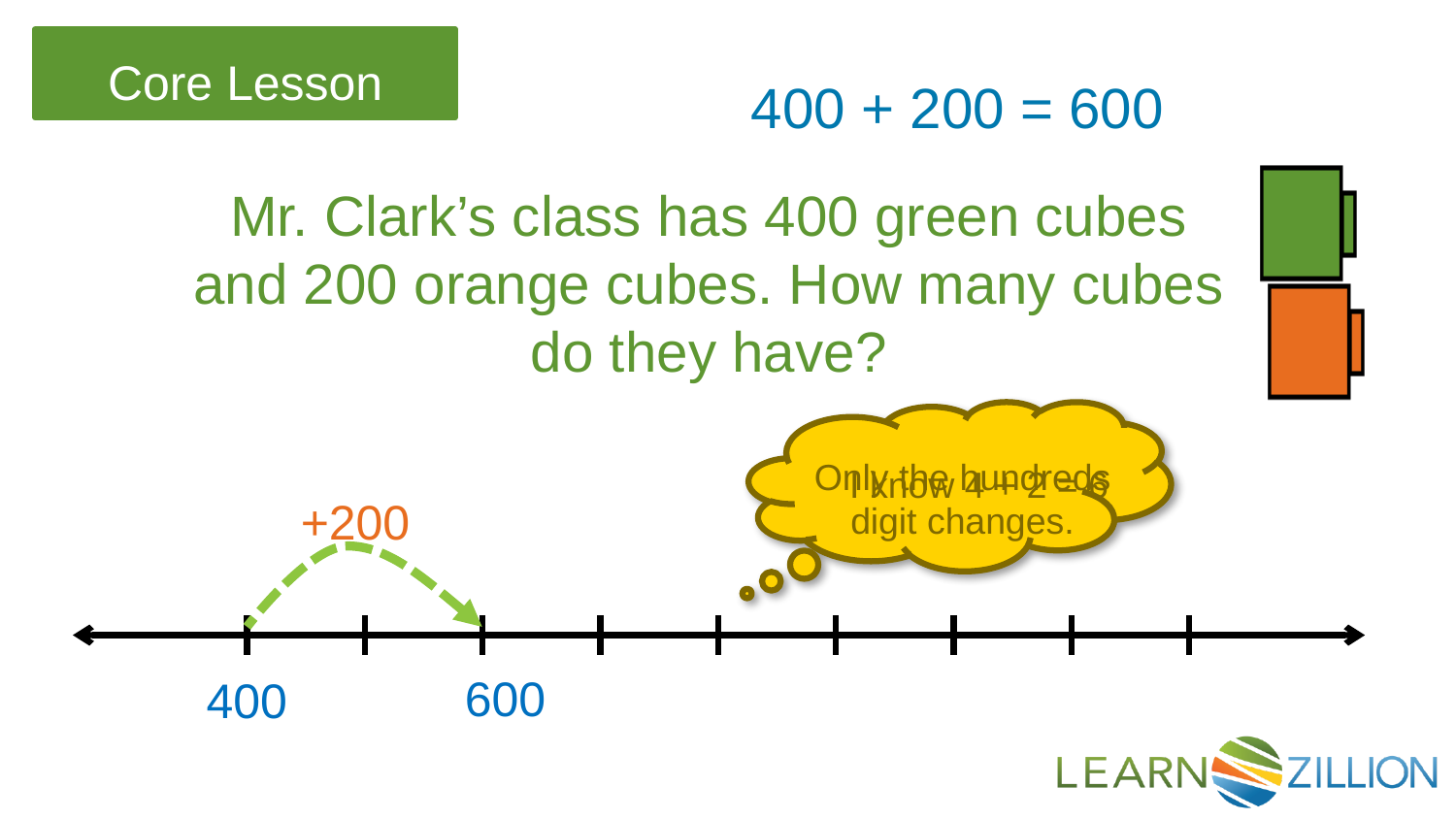

400 + 200 = 600
Mr. Clark’s class has 400 green cubes and 200 orange cubes. How many cubes do they have?

Only the hundreds digit changes.
I know 4 + 2 = 6
+200

600
400